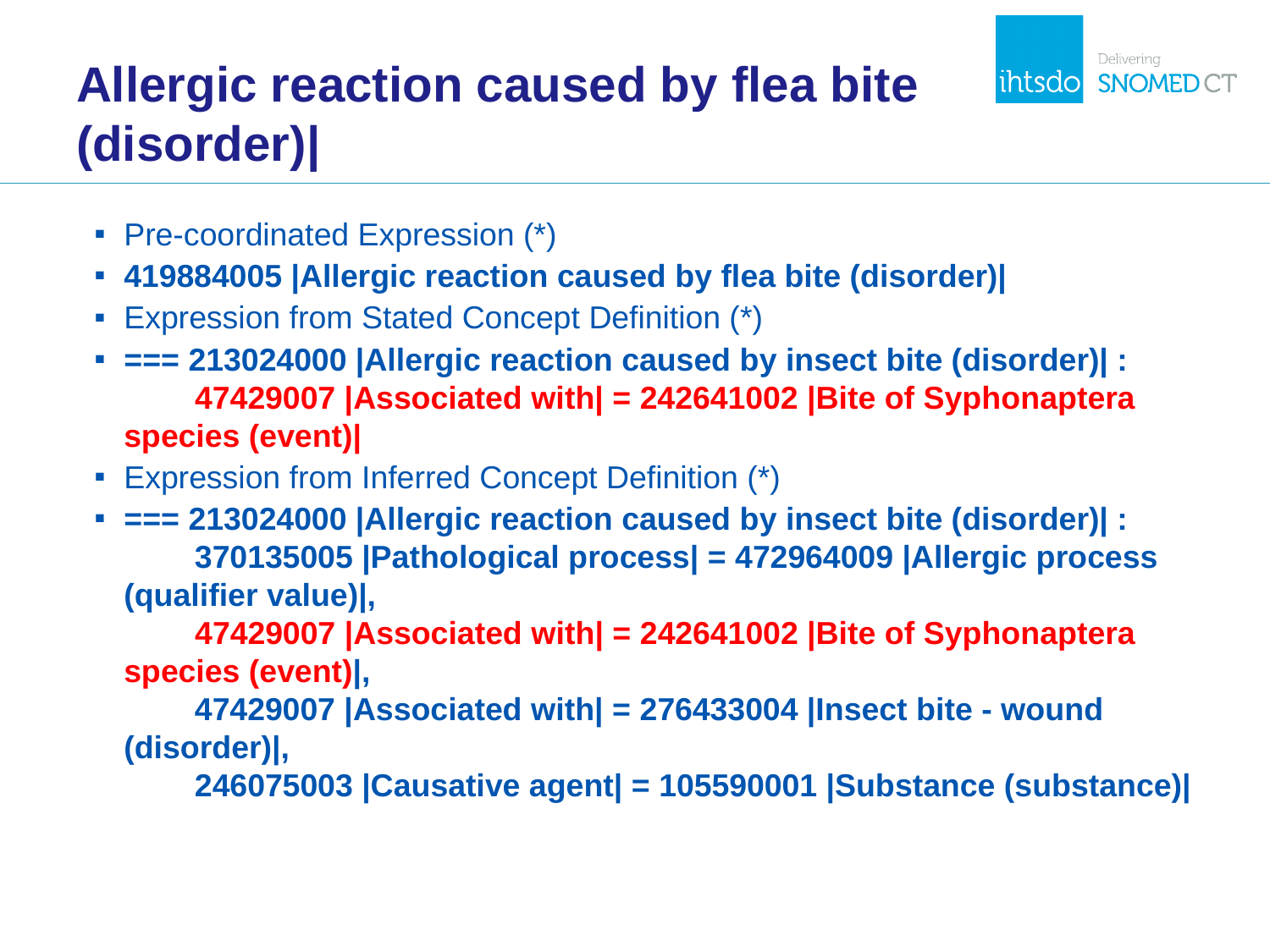

# Allergic reaction caused by flea bite (disorder)|
Pre-coordinated Expression (*)
419884005 |Allergic reaction caused by flea bite (disorder)|
Expression from Stated Concept Definition (*)
=== 213024000 |Allergic reaction caused by insect bite (disorder)| :
        47429007 |Associated with| = 242641002 |Bite of Syphonaptera species (event)|
Expression from Inferred Concept Definition (*)
=== 213024000 |Allergic reaction caused by insect bite (disorder)| :
        370135005 |Pathological process| = 472964009 |Allergic process (qualifier value)|,
        47429007 |Associated with| = 242641002 |Bite of Syphonaptera species (event)|,
        47429007 |Associated with| = 276433004 |Insect bite - wound (disorder)|,
        246075003 |Causative agent| = 105590001 |Substance (substance)|